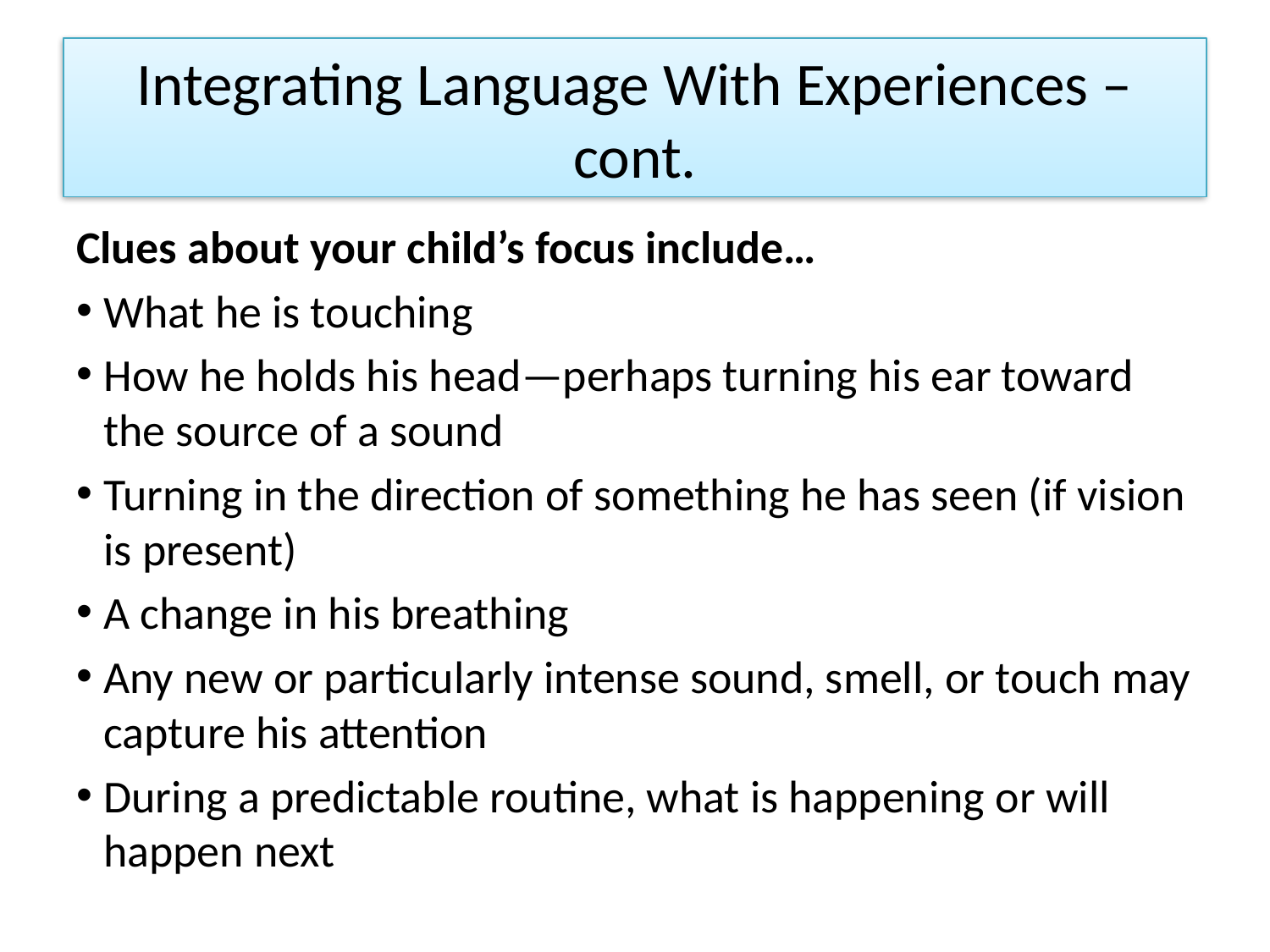

# Integrating Language With Experiences – cont.
Clues about your child’s focus include…
What he is touching
How he holds his head—perhaps turning his ear toward the source of a sound
Turning in the direction of something he has seen (if vision is present)
A change in his breathing
Any new or particularly intense sound, smell, or touch may capture his attention
During a predictable routine, what is happening or will happen next